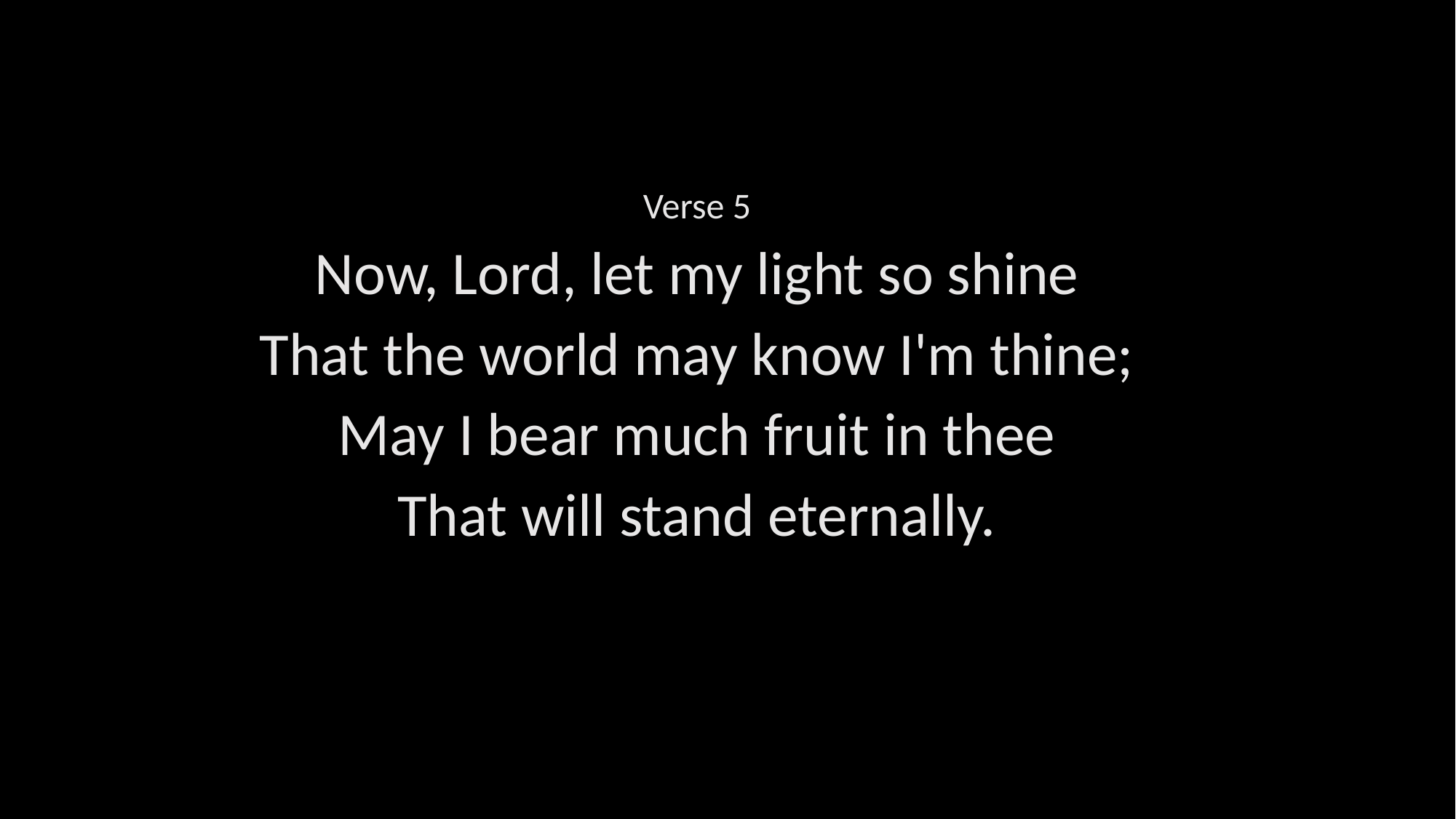

Verse 5
Now, Lord, let my light so shine
That the world may know I'm thine;
May I bear much fruit in thee
That will stand eternally.